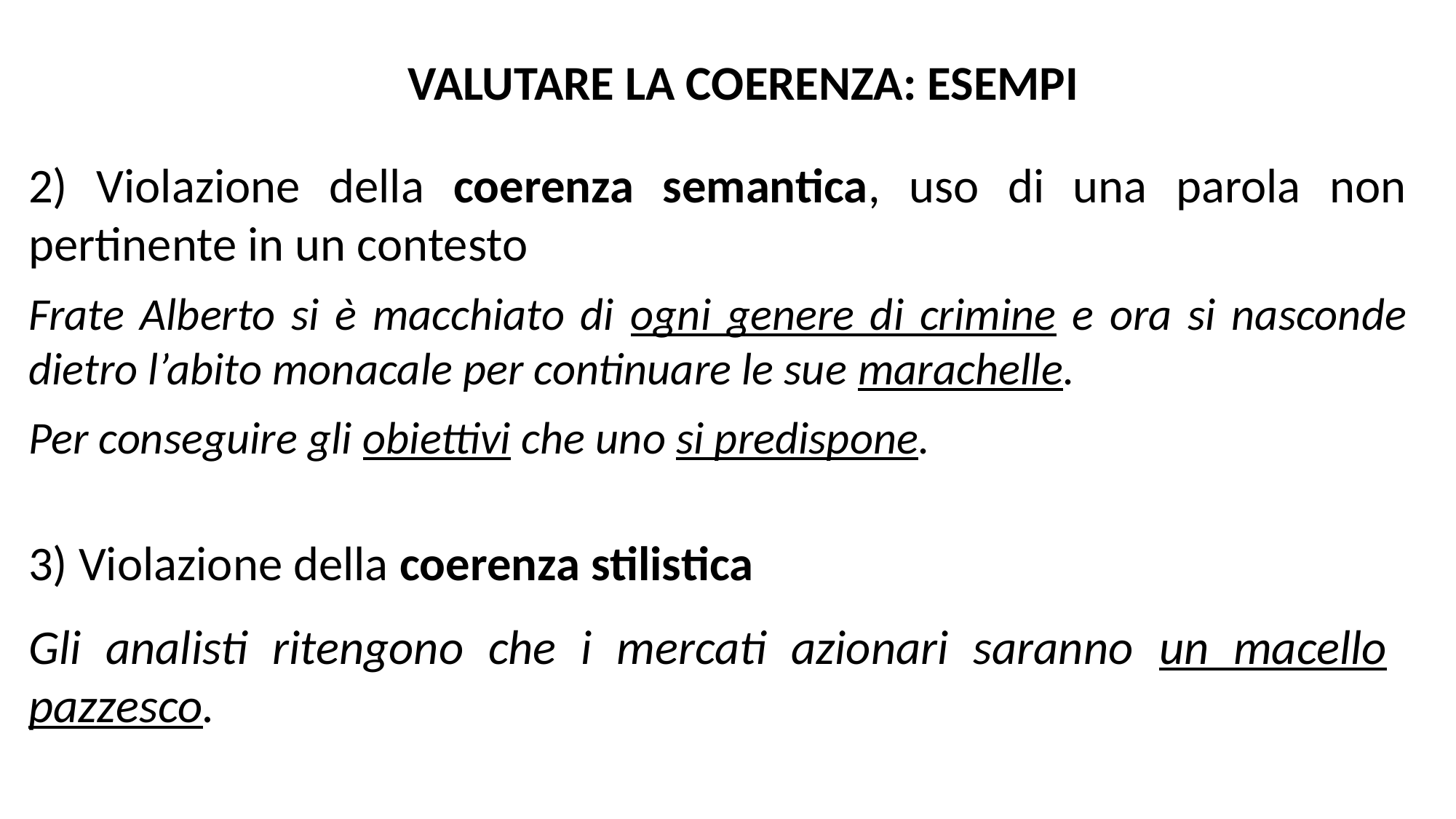

VALUTARE LA COERENZA: ESEMPI
2) Violazione della coerenza semantica, uso di una parola non pertinente in un contesto

Frate Alberto si è macchiato di ogni genere di crimine e ora si nasconde dietro l’abito monacale per continuare le sue marachelle.

Per conseguire gli obiettivi che uno si predispone.
3) Violazione della coerenza stilistica

Gli analisti ritengono che i mercati azionari saranno un macello pazzesco.